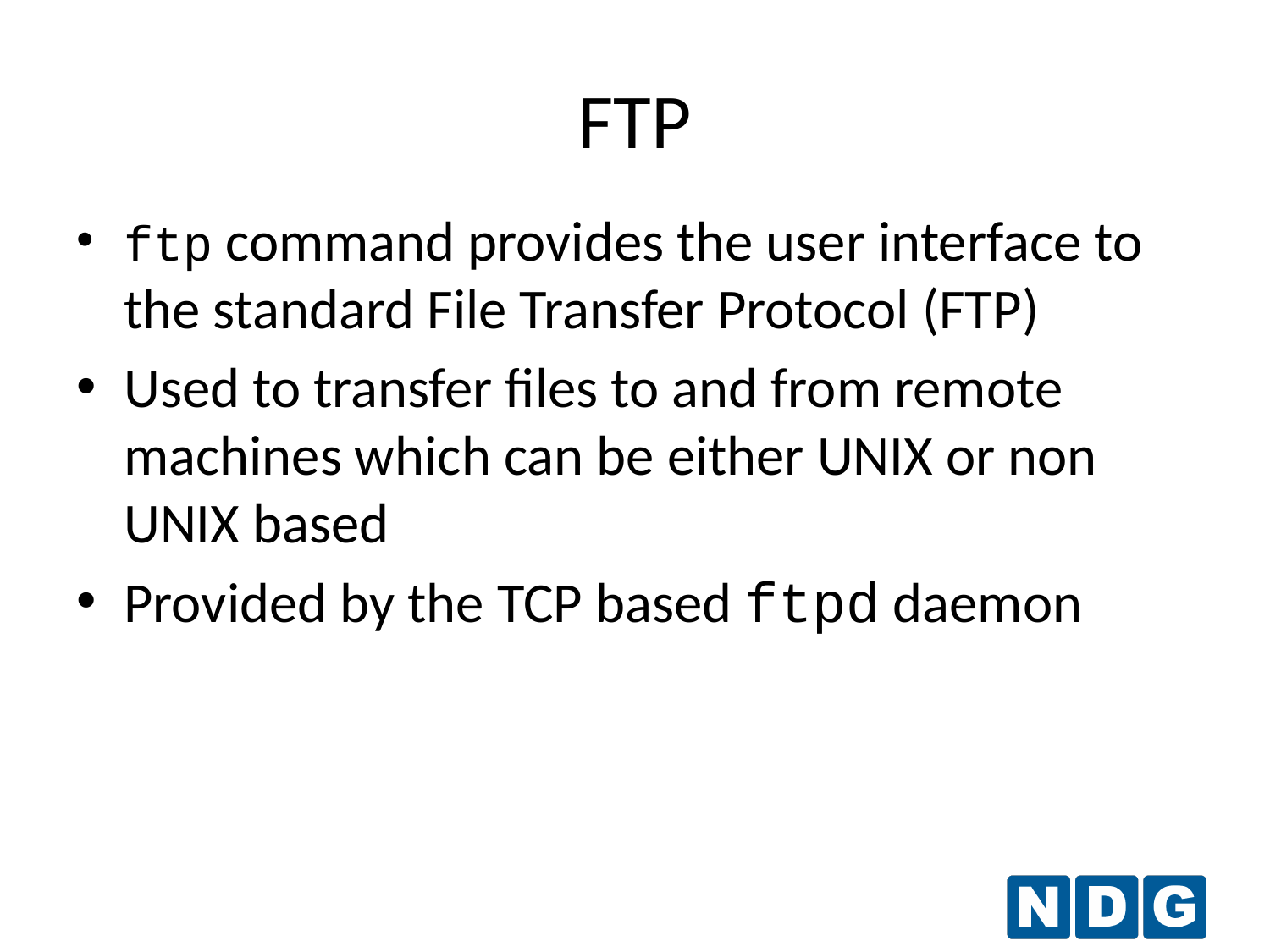

FTP
ftp command provides the user interface to the standard File Transfer Protocol (FTP)
Used to transfer files to and from remote machines which can be either UNIX or non UNIX based
Provided by the TCP based ftpd daemon